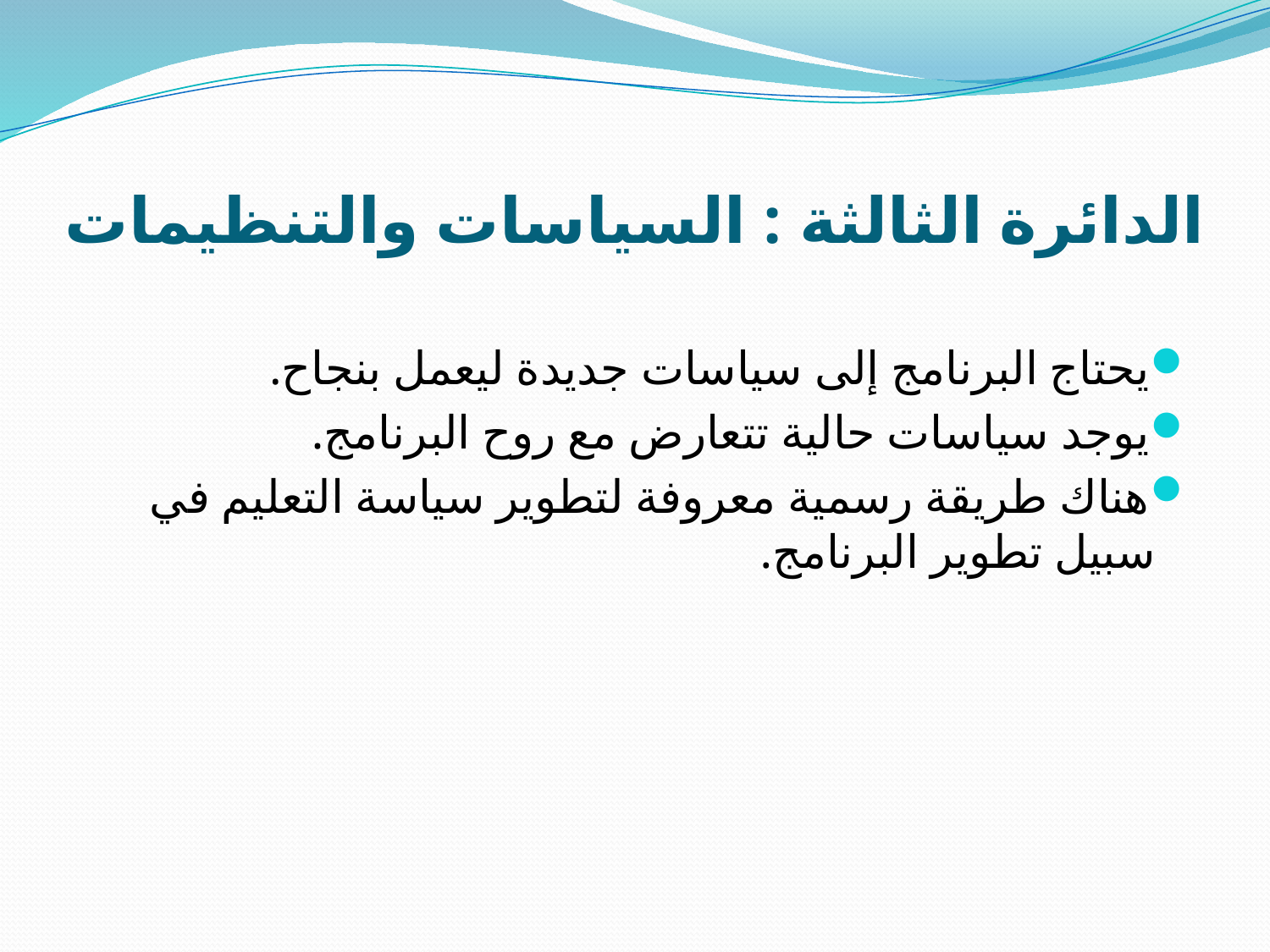

# الدائرة الثالثة : السياسات والتنظيمات

يحتاج البرنامج إلى سياسات جديدة ليعمل بنجاح.
يوجد سياسات حالية تتعارض مع روح البرنامج.
هناك طريقة رسمية معروفة لتطوير سياسة التعليم في سبيل تطوير البرنامج.